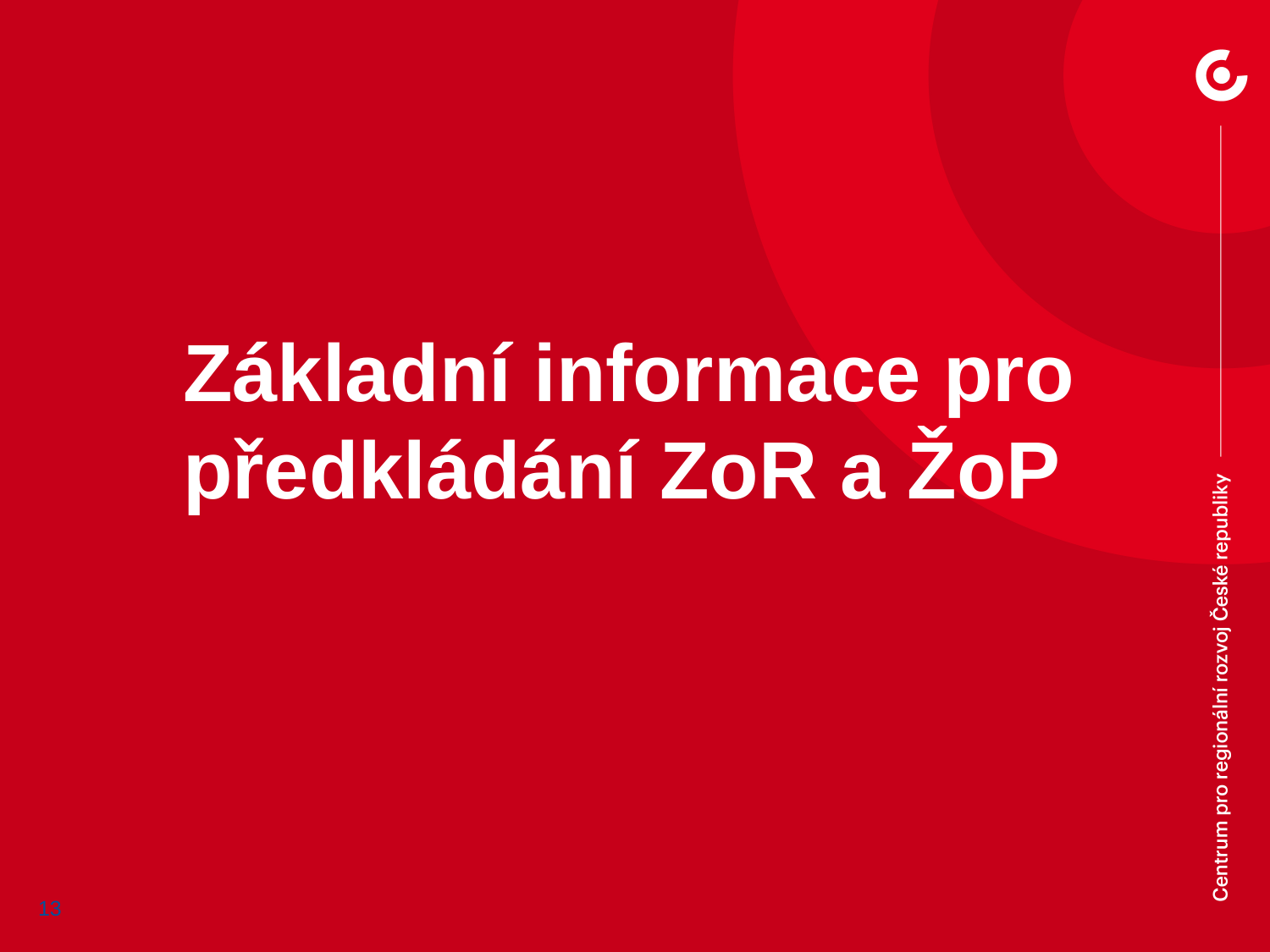

Základní informace pro předkládání ZoR a ŽoP
13